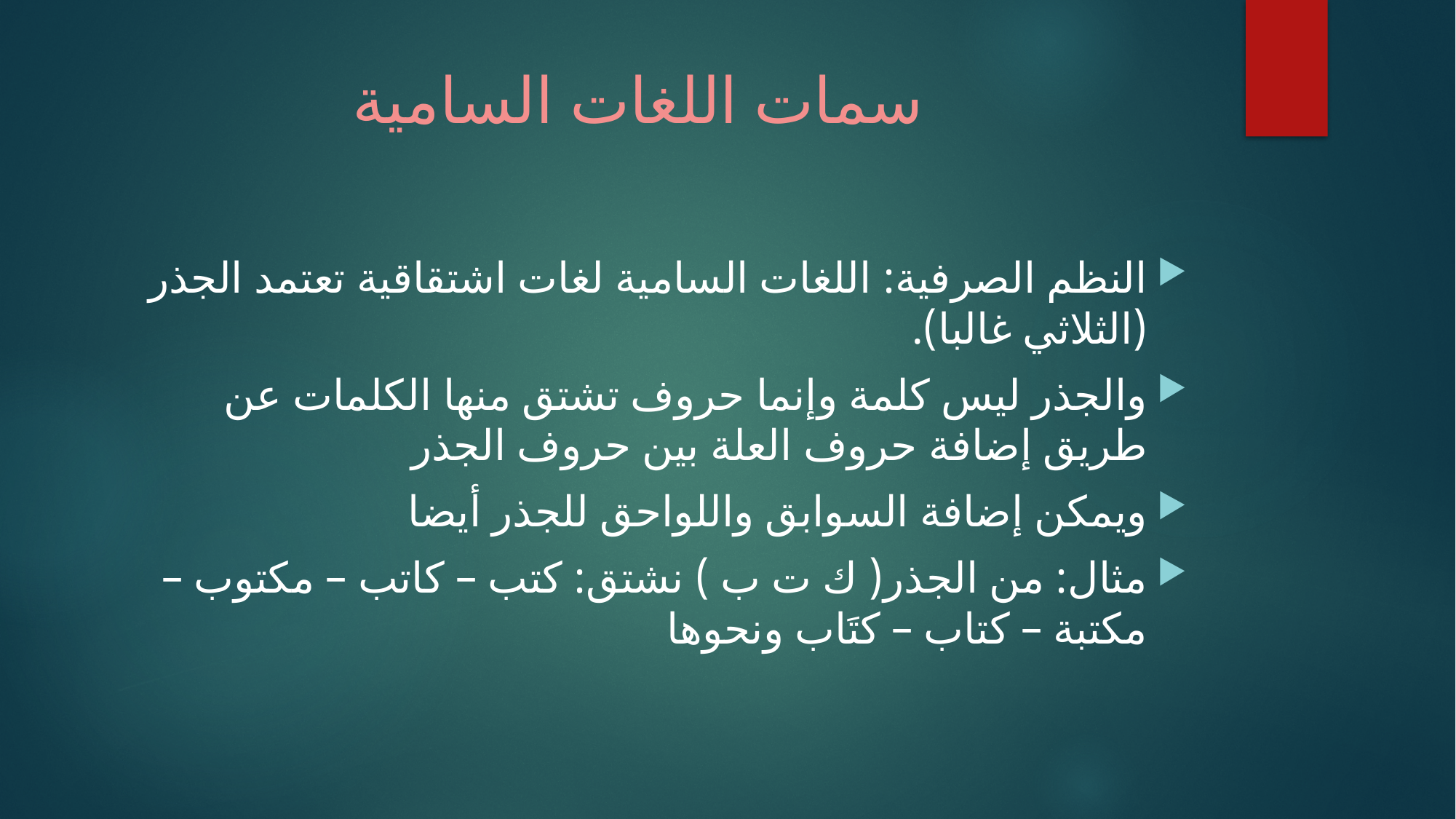

# سمات اللغات السامية
النظم الصرفية: اللغات السامية لغات اشتقاقية تعتمد الجذر (الثلاثي غالبا).
والجذر ليس كلمة وإنما حروف تشتق منها الكلمات عن طريق إضافة حروف العلة بين حروف الجذر
ويمكن إضافة السوابق واللواحق للجذر أيضا
مثال: من الجذر( ك ت ب ) نشتق: كتب – كاتب – مكتوب – مكتبة – كتاب – كتَاب ونحوها